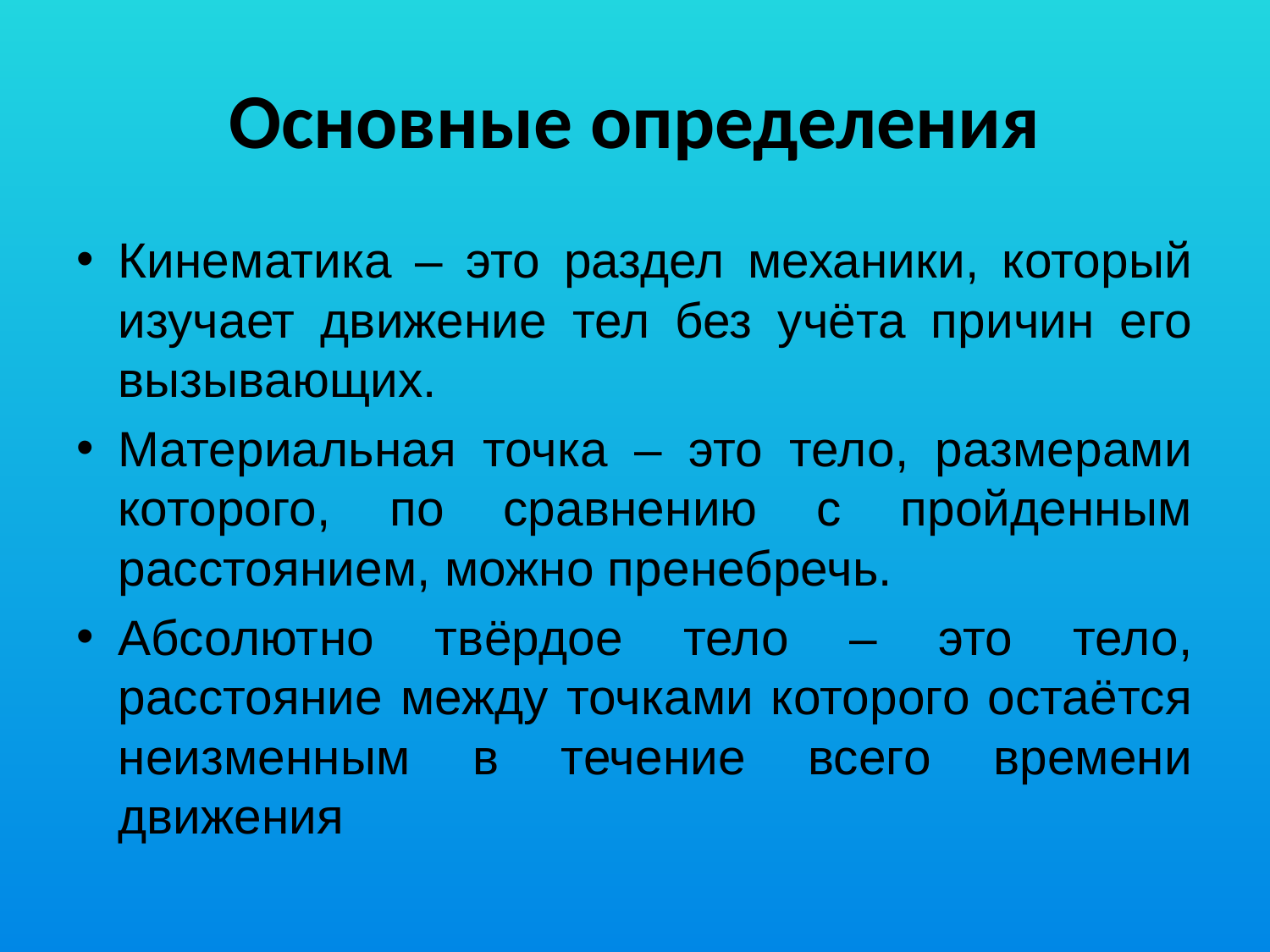

# Основные определения
Кинематика – это раздел механики, который изучает движение тел без учёта причин его вызывающих.
Материальная точка – это тело, размерами которого, по сравнению с пройденным расстоянием, можно пренебречь.
Абсолютно твёрдое тело – это тело, расстояние между точками которого остаётся неизменным в течение всего времени движения